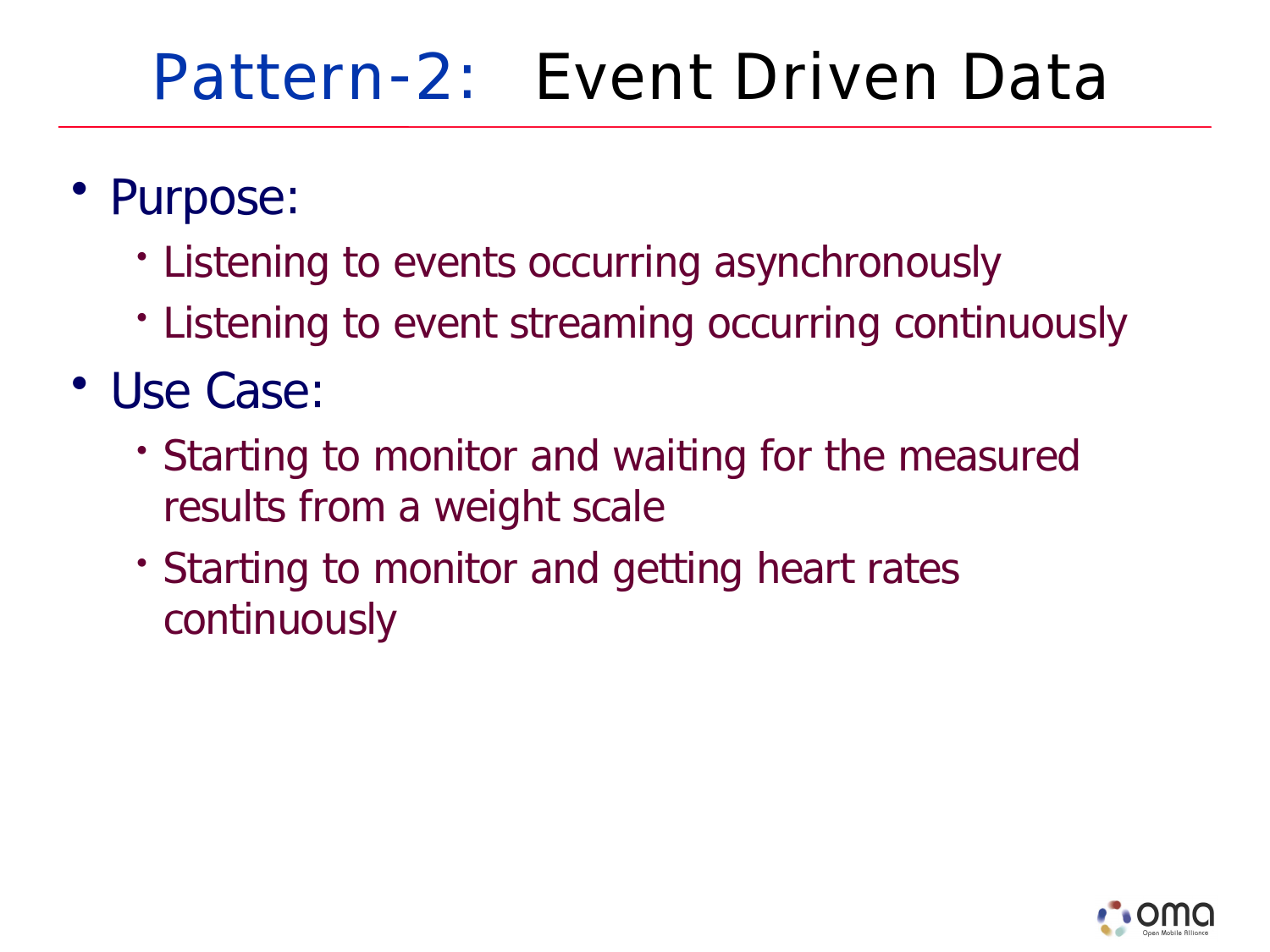

# Pattern-2:   Event Driven Data
Purpose:
Listening to events occurring asynchronously
Listening to event streaming occurring continuously
Use Case:
Starting to monitor and waiting for the measured results from a weight scale
Starting to monitor and getting heart rates continuously